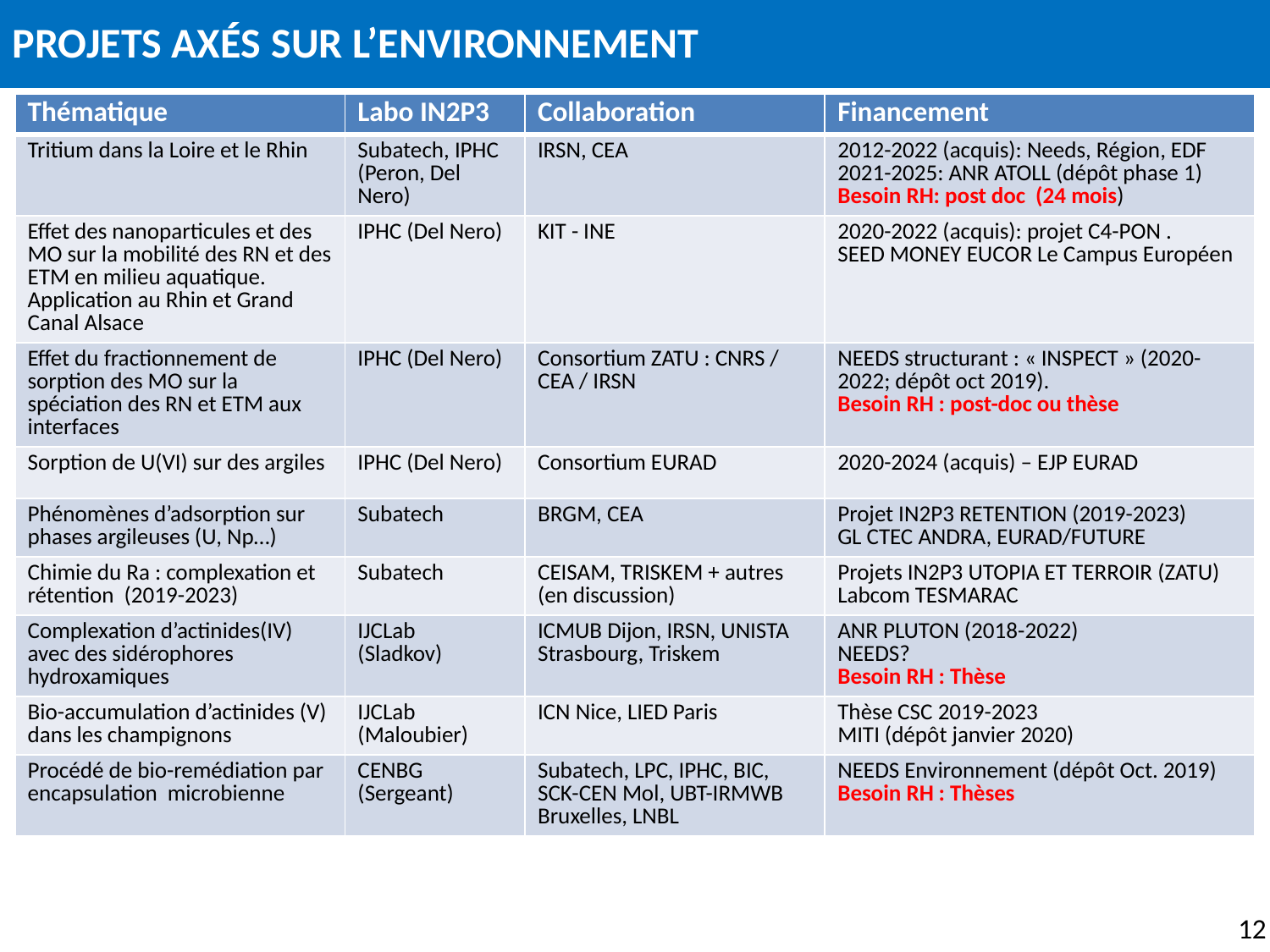

PROJETS AXÉS SUR L’ENVIRONNEMENT
| Thématique | Labo IN2P3 | Collaboration | Financement |
| --- | --- | --- | --- |
| Tritium dans la Loire et le Rhin | Subatech, IPHC (Peron, Del Nero) | IRSN, CEA | 2012-2022 (acquis): Needs, Région, EDF 2021-2025: ANR ATOLL (dépôt phase 1) Besoin RH: post doc (24 mois) |
| Effet des nanoparticules et des MO sur la mobilité des RN et des ETM en milieu aquatique. Application au Rhin et Grand Canal Alsace | IPHC (Del Nero) | KIT - INE | 2020-2022 (acquis): projet C4-PON . SEED MONEY EUCOR Le Campus Européen |
| Effet du fractionnement de sorption des MO sur la spéciation des RN et ETM aux interfaces | IPHC (Del Nero) | Consortium ZATU : CNRS / CEA / IRSN | NEEDS structurant : « INSPECT » (2020-2022; dépôt oct 2019). Besoin RH : post-doc ou thèse |
| Sorption de U(VI) sur des argiles | IPHC (Del Nero) | Consortium EURAD | 2020-2024 (acquis) – EJP EURAD |
| Phénomènes d’adsorption sur phases argileuses (U, Np…) | Subatech | BRGM, CEA | Projet IN2P3 RETENTION (2019-2023) GL CTEC ANDRA, EURAD/FUTURE |
| Chimie du Ra : complexation et rétention (2019-2023) | Subatech | CEISAM, TRISKEM + autres (en discussion) | Projets IN2P3 UTOPIA ET TERROIR (ZATU) Labcom TESMARAC |
| Complexation d’actinides(IV) avec des sidérophores hydroxamiques | IJCLab (Sladkov) | ICMUB Dijon, IRSN, UNISTA Strasbourg, Triskem | ANR PLUTON (2018-2022) NEEDS? Besoin RH : Thèse |
| Bio-accumulation d’actinides (V) dans les champignons | IJCLab (Maloubier) | ICN Nice, LIED Paris | Thèse CSC 2019-2023 MITI (dépôt janvier 2020) |
| Procédé de bio-remédiation par encapsulation microbienne | CENBG (Sergeant) | Subatech, LPC, IPHC, BIC, SCK-CEN Mol, UBT-IRMWB Bruxelles, LNBL | NEEDS Environnement (dépôt Oct. 2019) Besoin RH : Thèses |
12